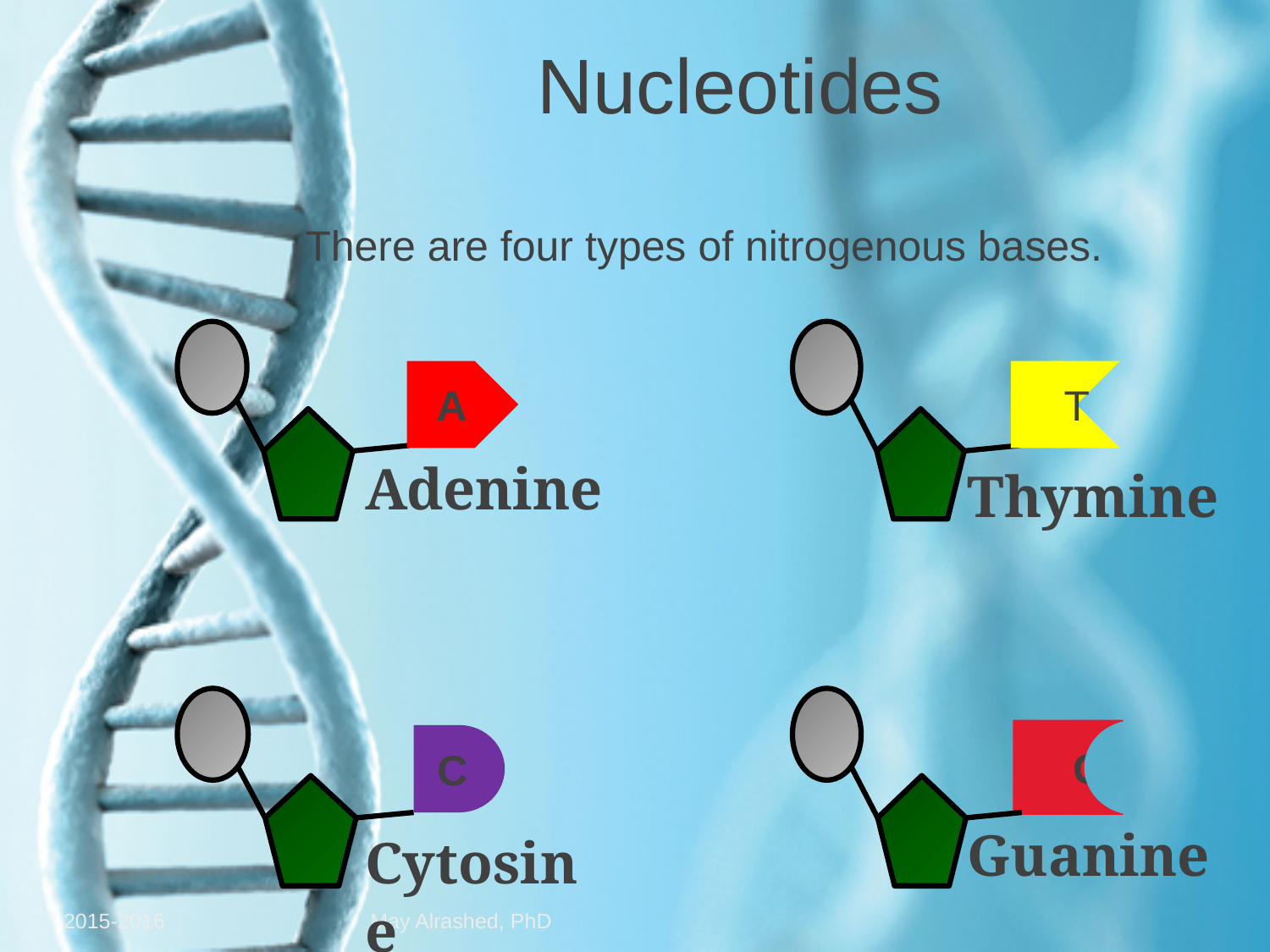

Nucleotides
There are four types of nitrogenous bases.

A
Adenine

T
Thymine

C

Cytosine

    G

Guanine
2015-2016
May Alrashed, PhD